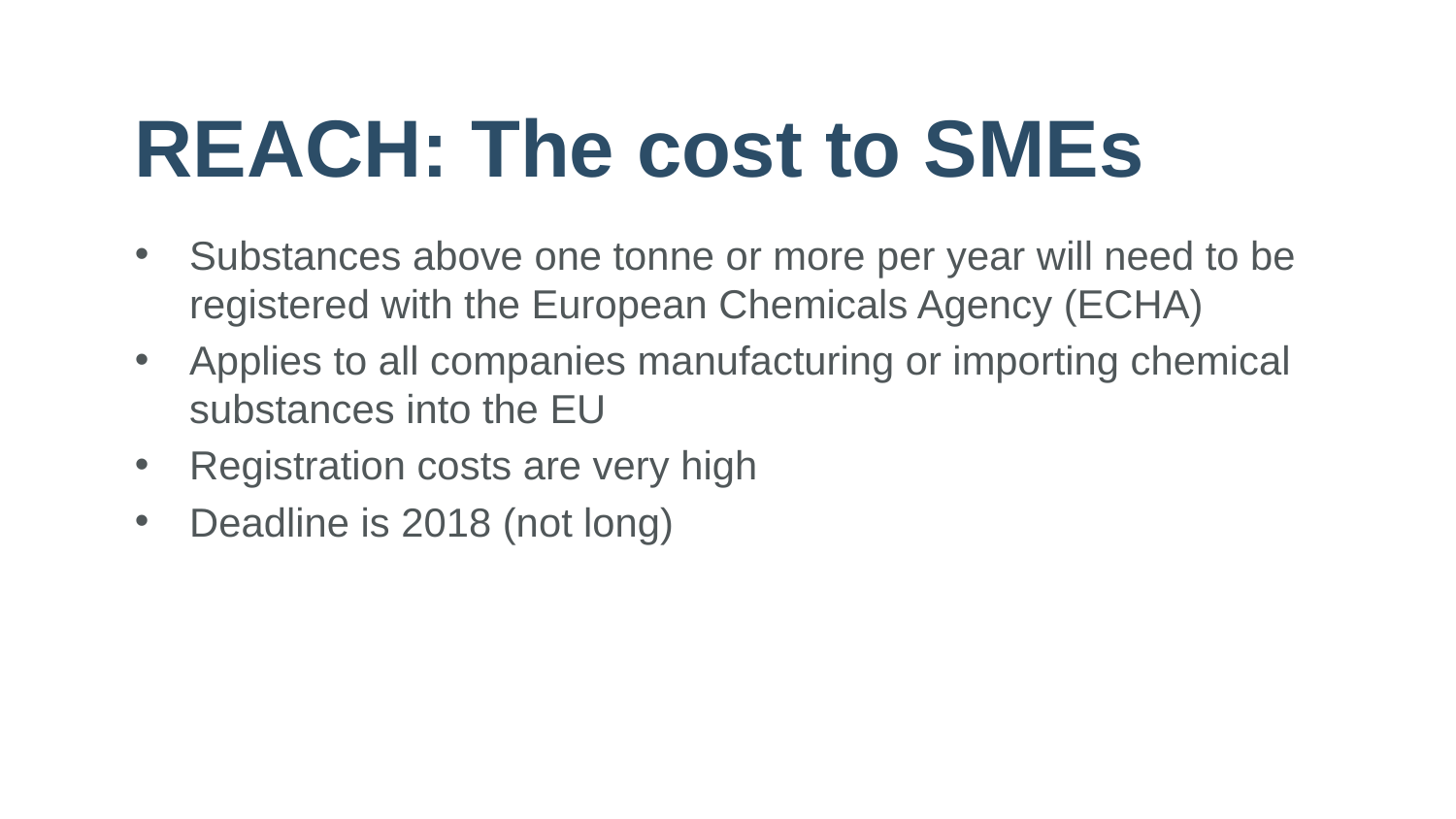

# REACH: The cost to SMEs
Substances above one tonne or more per year will need to be registered with the European Chemicals Agency (ECHA)
Applies to all companies manufacturing or importing chemical substances into the EU
Registration costs are very high
Deadline is 2018 (not long)